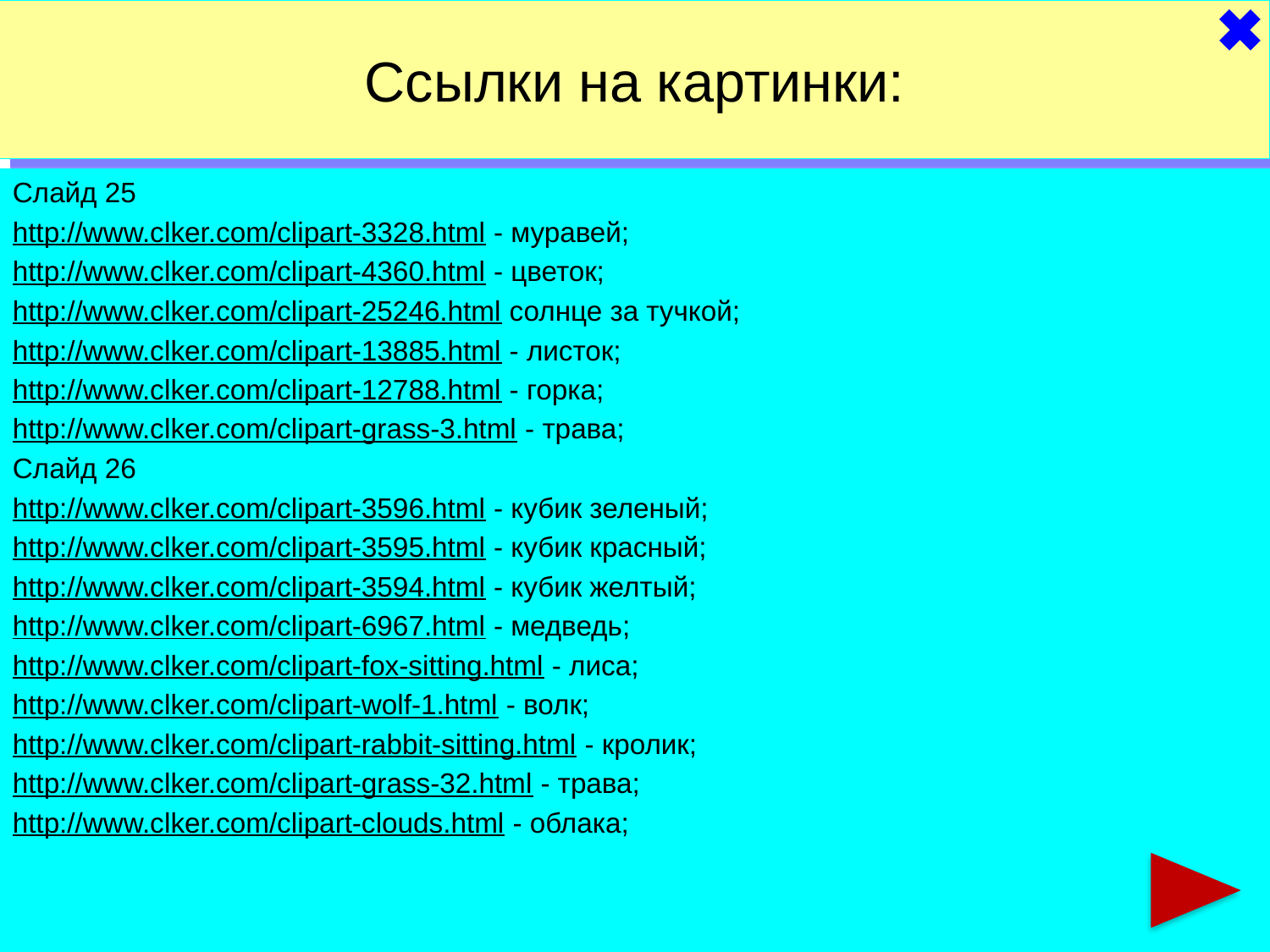

Ссылки на картинки:

Слайд 25
http://www.clker.com/clipart-3328.html - муравей;
http://www.clker.com/clipart-4360.html - цветок;
http://www.clker.com/clipart-25246.html солнце за тучкой;
http://www.clker.com/clipart-13885.html - листок;
http://www.clker.com/clipart-12788.html - горка;
http://www.clker.com/clipart-grass-3.html - трава;
Слайд 26
http://www.clker.com/clipart-3596.html - кубик зеленый;
http://www.clker.com/clipart-3595.html - кубик красный;
http://www.clker.com/clipart-3594.html - кубик желтый;
http://www.clker.com/clipart-6967.html - медведь;
http://www.clker.com/clipart-fox-sitting.html - лиса;
http://www.clker.com/clipart-wolf-1.html - волк;
http://www.clker.com/clipart-rabbit-sitting.html - кролик;
http://www.clker.com/clipart-grass-32.html - трава;
http://www.clker.com/clipart-clouds.html - облака;